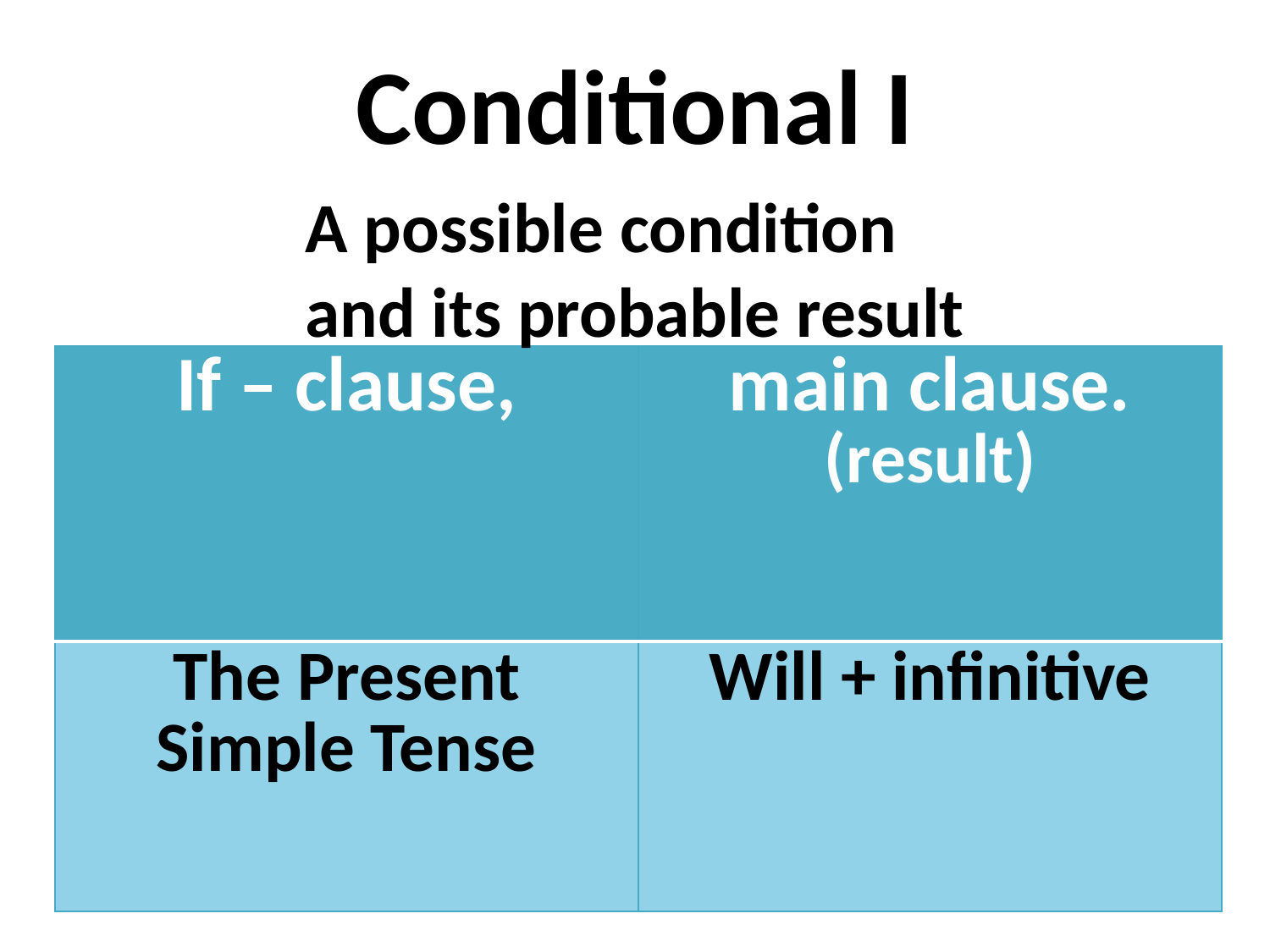

# Conditional I
A possible condition
and its probable result
| If – clause, | main clause. (result) |
| --- | --- |
| The Present Simple Tense | Will + infinitive |